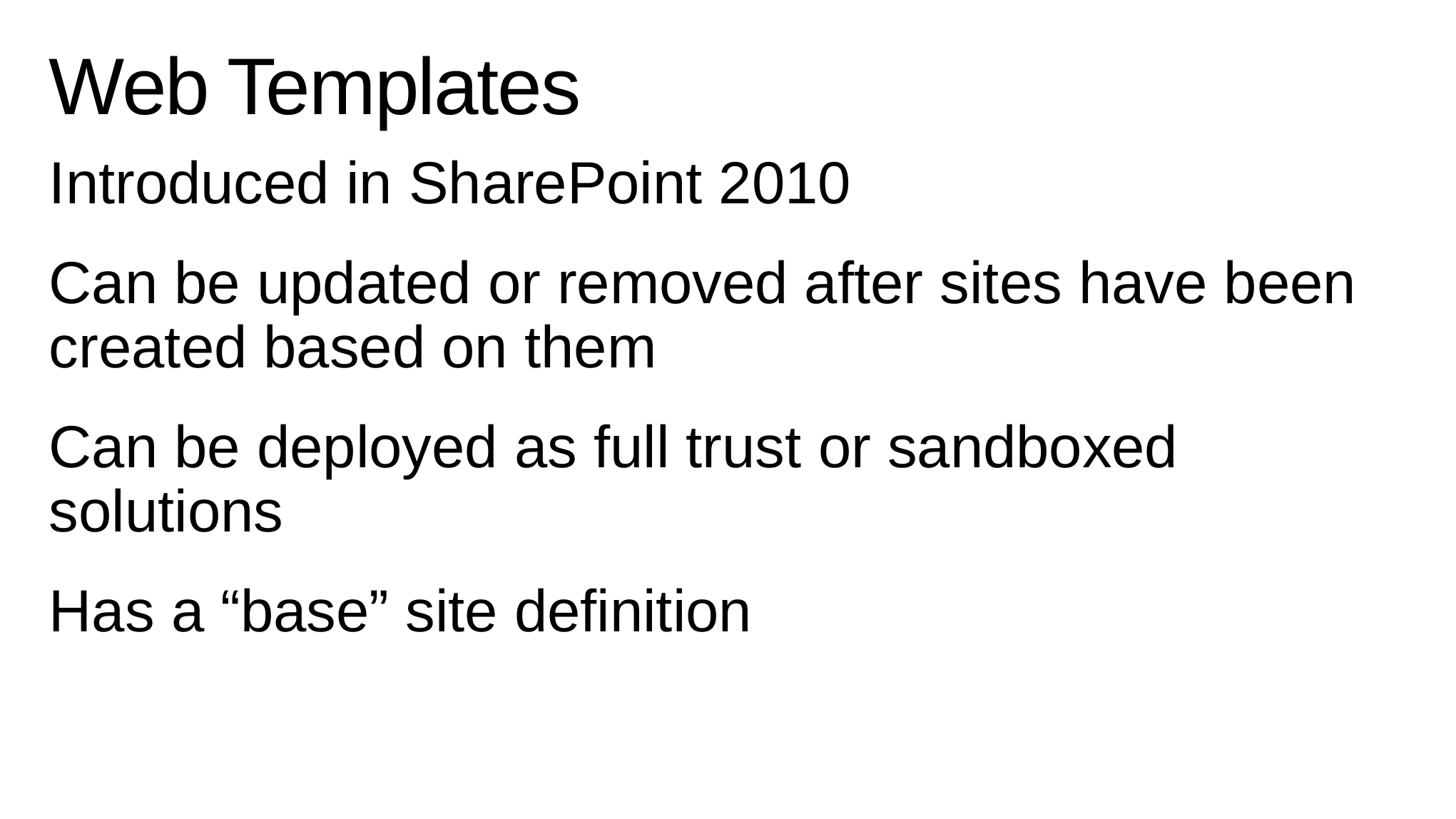

# Web Templates
Introduced in SharePoint 2010
Can be updated or removed after sites have been created based on them
Can be deployed as full trust or sandboxed solutions
Has a “base” site definition